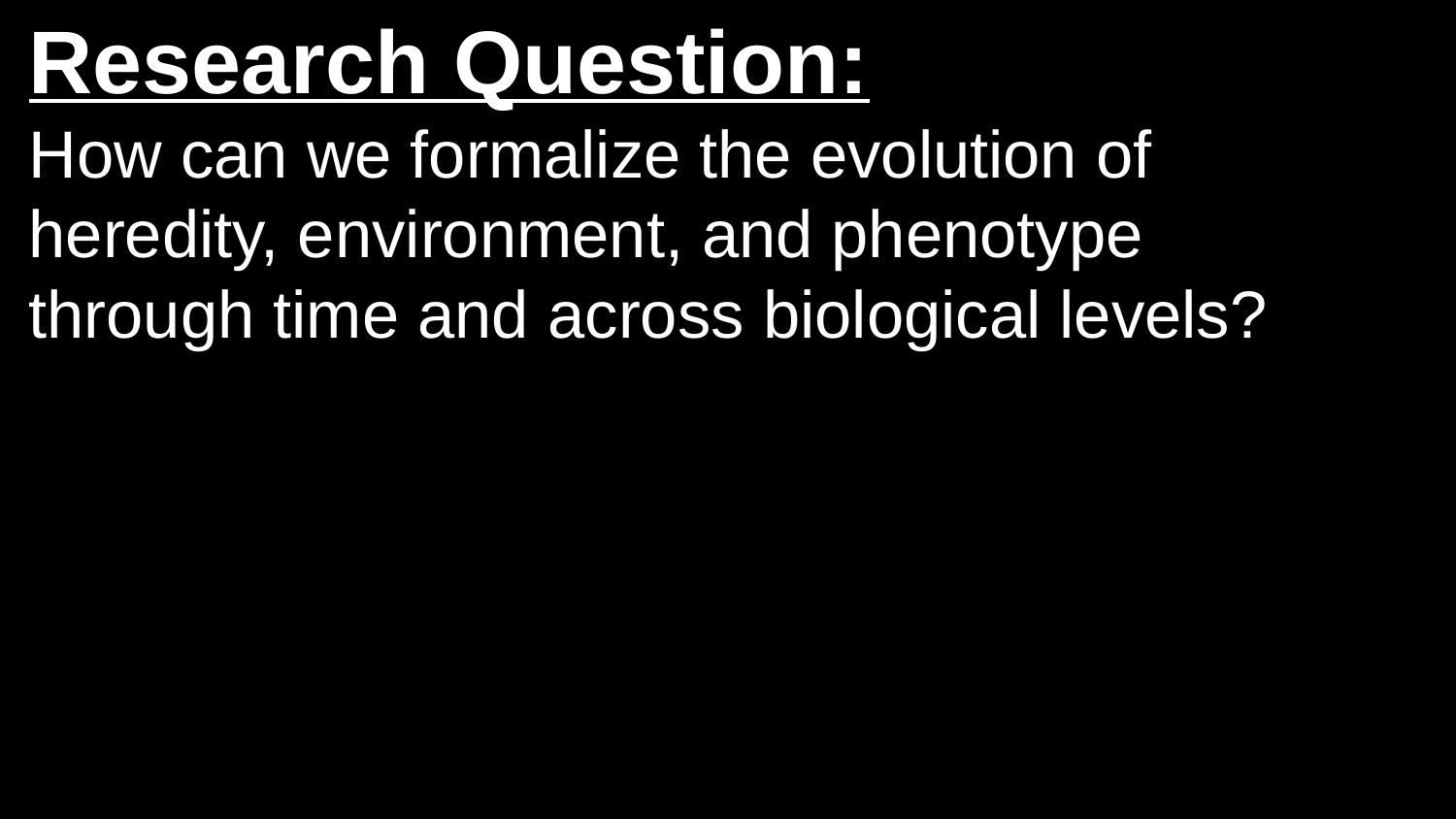

Research Question:
How can we formalize the evolution of heredity, environment, and phenotype through time and across biological levels?